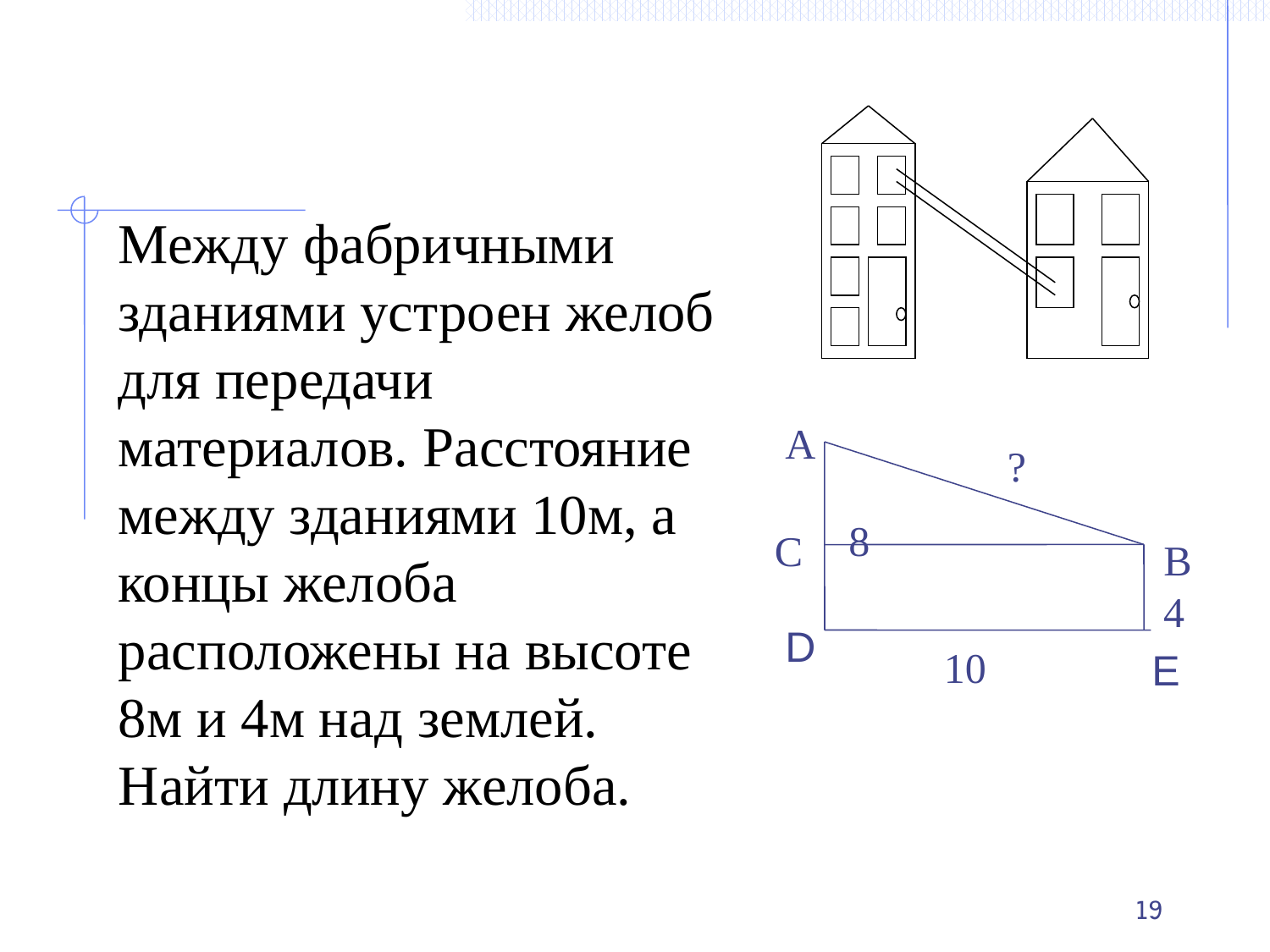

Между фабричными зданиями устроен желоб для передачи материалов. Расстояние между зданиями 10м, а концы желоба расположены на высоте 8м и 4м над землей. Найти длину желоба.

 А
?

8
С
В
E

4
D

10
19